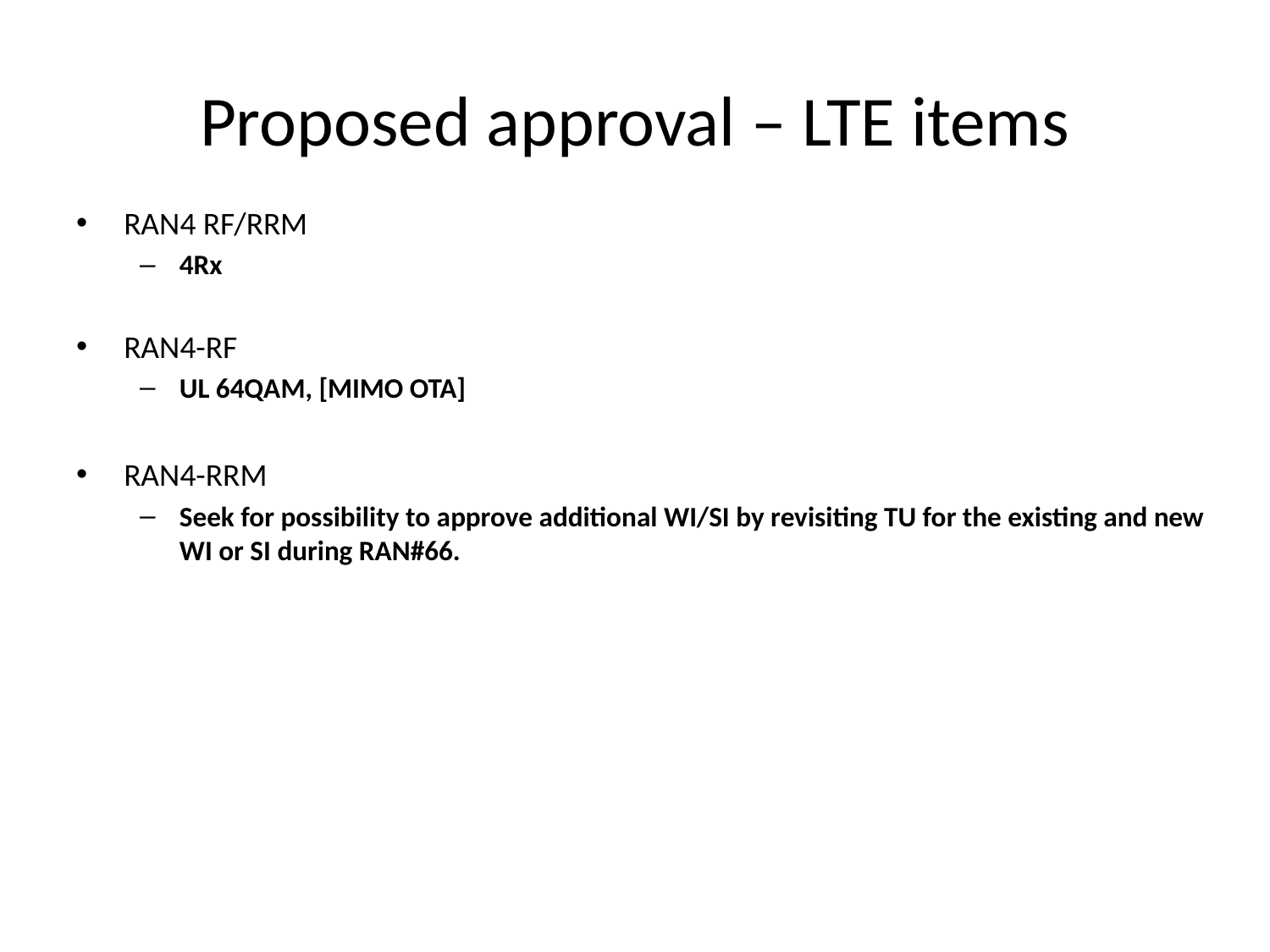

# Proposed approval – LTE items
RAN4 RF/RRM
4Rx

RAN4-RF
UL 64QAM, [MIMO OTA]

RAN4-RRM
Seek for possibility to approve additional WI/SI by revisiting TU for the existing and new WI or SI during RAN#66.